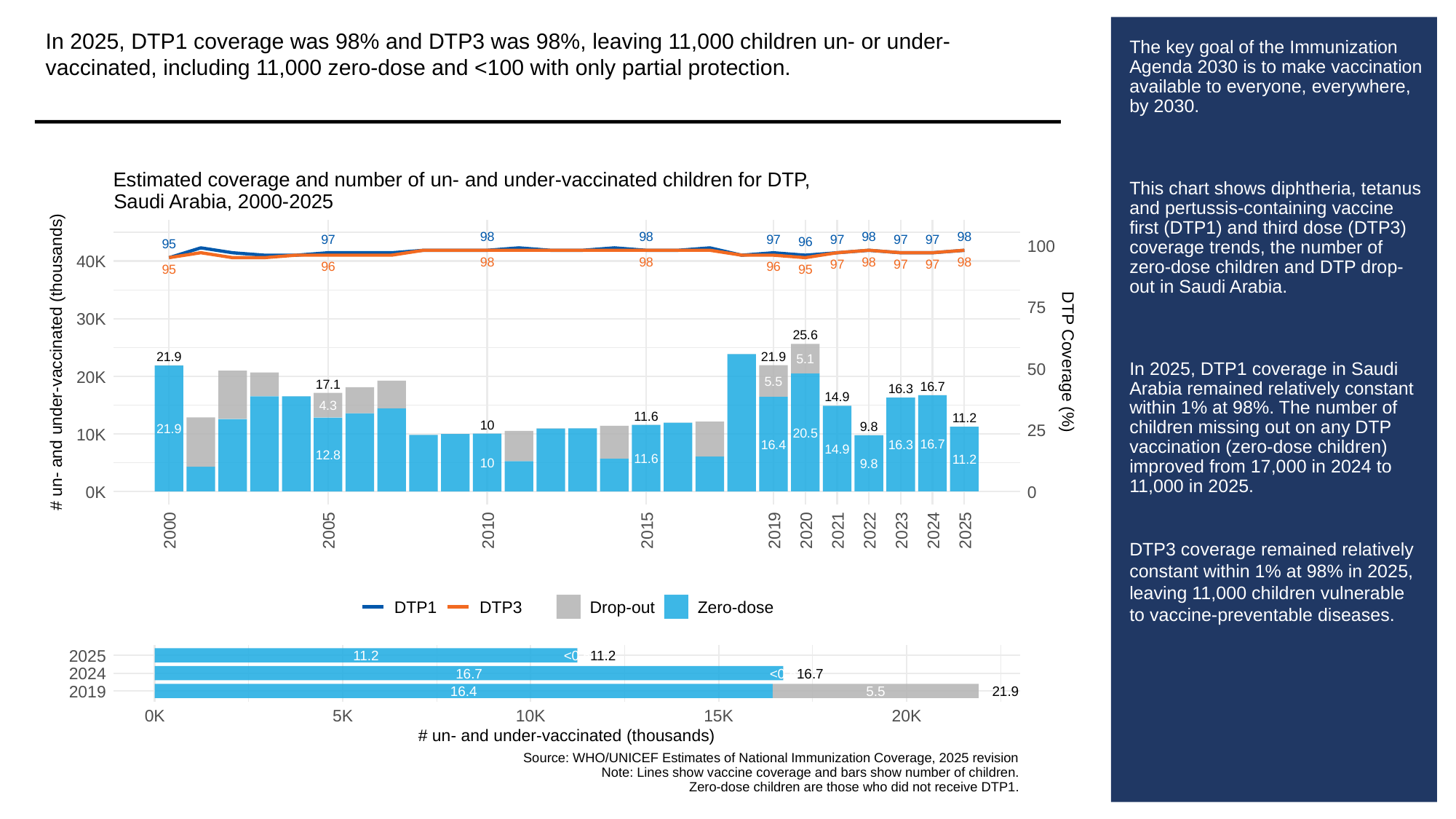

In 2025, DTP1 coverage was 98% and DTP3 was 98%, leaving 11,000 children un- or under-vaccinated, including 11,000 zero-dose and <100 with only partial protection.
# The key goal of the Immunization Agenda 2030 is to make vaccination available to everyone, everywhere, by 2030.

This chart shows diphtheria, tetanus and pertussis-containing vaccine first (DTP1) and third dose (DTP3) coverage trends, the number of zero-dose children and DTP drop-out in Saudi Arabia.

In 2025, DTP1 coverage in Saudi Arabia remained relatively constant within 1% at 98%. The number of children missing out on any DTP vaccination (zero-dose children) improved from 17,000 in 2024 to 11,000 in 2025.

DTP3 coverage remained relatively constant within 1% at 98% in 2025, leaving 11,000 children vulnerable to vaccine-preventable diseases.

Estimated coverage and number of un- and under-vaccinated children for DTP,
Saudi Arabia, 2000-2025

98
98
98
98

97
97
97
97
97
96
95
100

40K
98
98
98
98
97
97
97

96
96
95
95

75
30K

25.6

21.9
21.9
5.1

# un- and under-vaccinated (thousands)
DTP Coverage (%)
50

20K

5.5
17.1

16.7
16.3

14.9

4.3

11.6
11.2

10
9.8

21.9
25

20.5
10K

16.7
16.4
16.3
14.9
12.8
11.6
11.2

10

9.8

0K
0

2000
2005
2010
2015
2019
2020
2021
2022
2023
2024
2025

DTP1
DTP3
Drop-out
Zero-dose

2025
11.2
<0.5
11.2

2024
16.7
<0.5
16.7

2019
16.4
5.5
21.9

0K
5K
10K
15K
20K
# un- and under-vaccinated (thousands)
Source: WHO/UNICEF Estimates of National Immunization Coverage, 2025 revision
Note: Lines show vaccine coverage and bars show number of children.
Zero-dose children are those who did not receive DTP1.